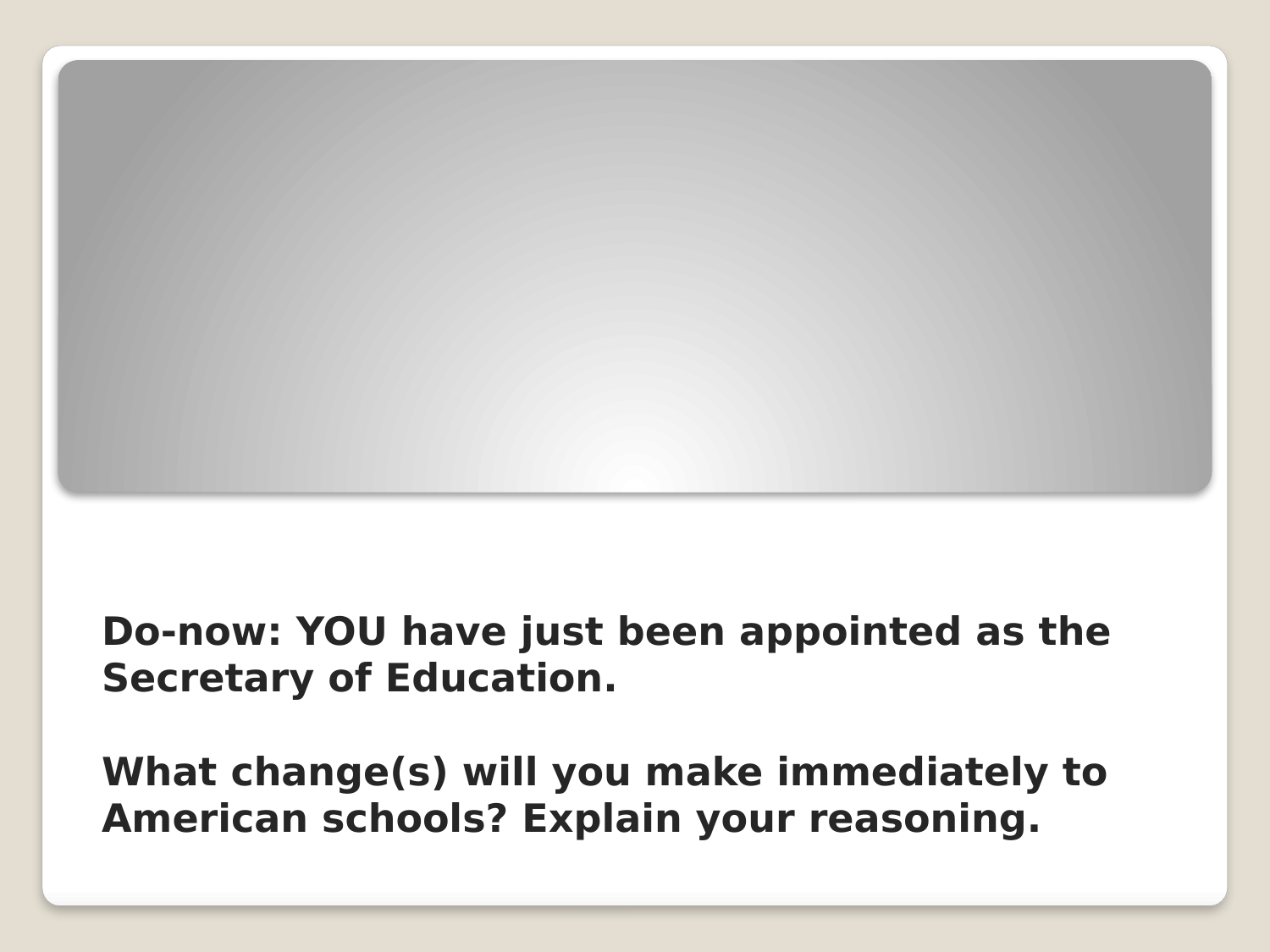

# Do-now: YOU have just been appointed as the Secretary of Education. What change(s) will you make immediately to American schools? Explain your reasoning.